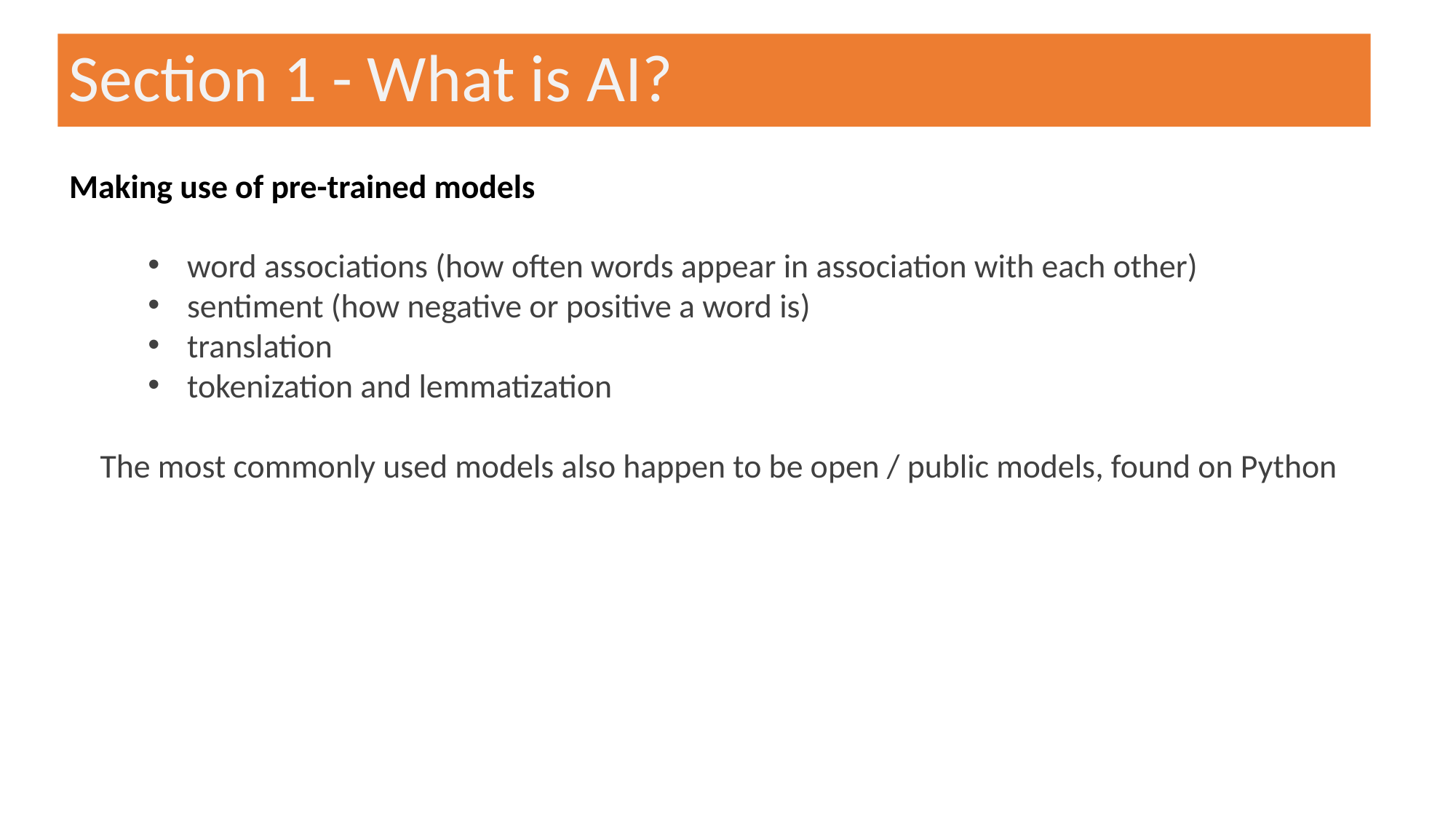

Section 1 - What is AI?
Making use of pre-trained models

word associations (how often words appear in association with each other)
sentiment (how negative or positive a word is)
translation
tokenization and lemmatization

The most commonly used models also happen to be open / public models, found on Python